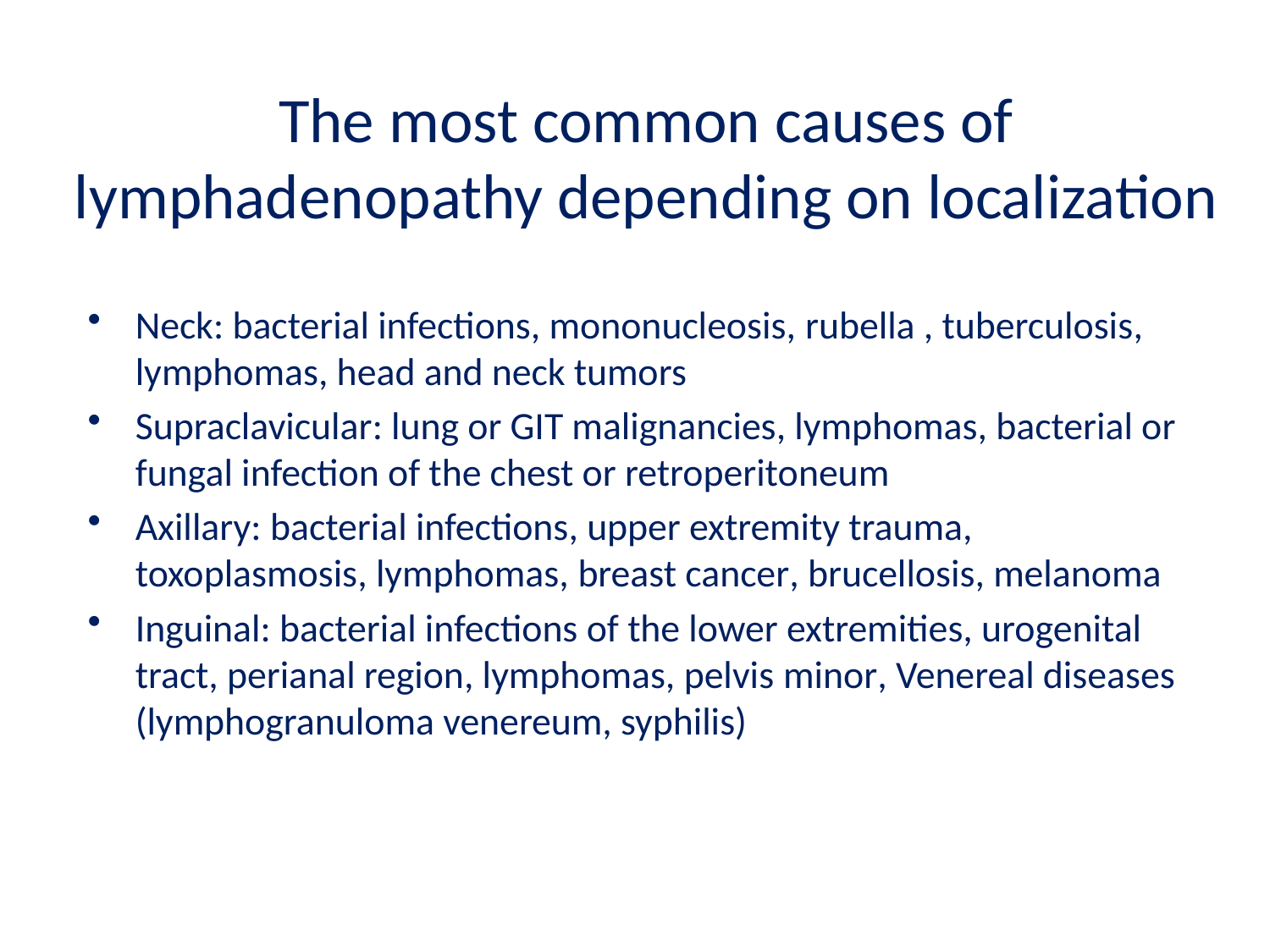

# The most common causes of lymphadenopathy depending on localization
Neck: bacterial infections, mononucleosis, rubella , tuberculosis, lymphomas, head and neck tumors
Supraclavicular: lung or GIT malignancies, lymphomas, bacterial or fungal infection of the chest or retroperitoneum
Axillary: bacterial infections, upper extremity trauma, toxoplasmosis, lymphomas, breast cancer, brucellosis, melanoma
Inguinal: bacterial infections of the lower extremities, urogenital tract, perianal region, lymphomas, pelvis minor, Venereal diseases (lymphogranuloma venereum, syphilis)